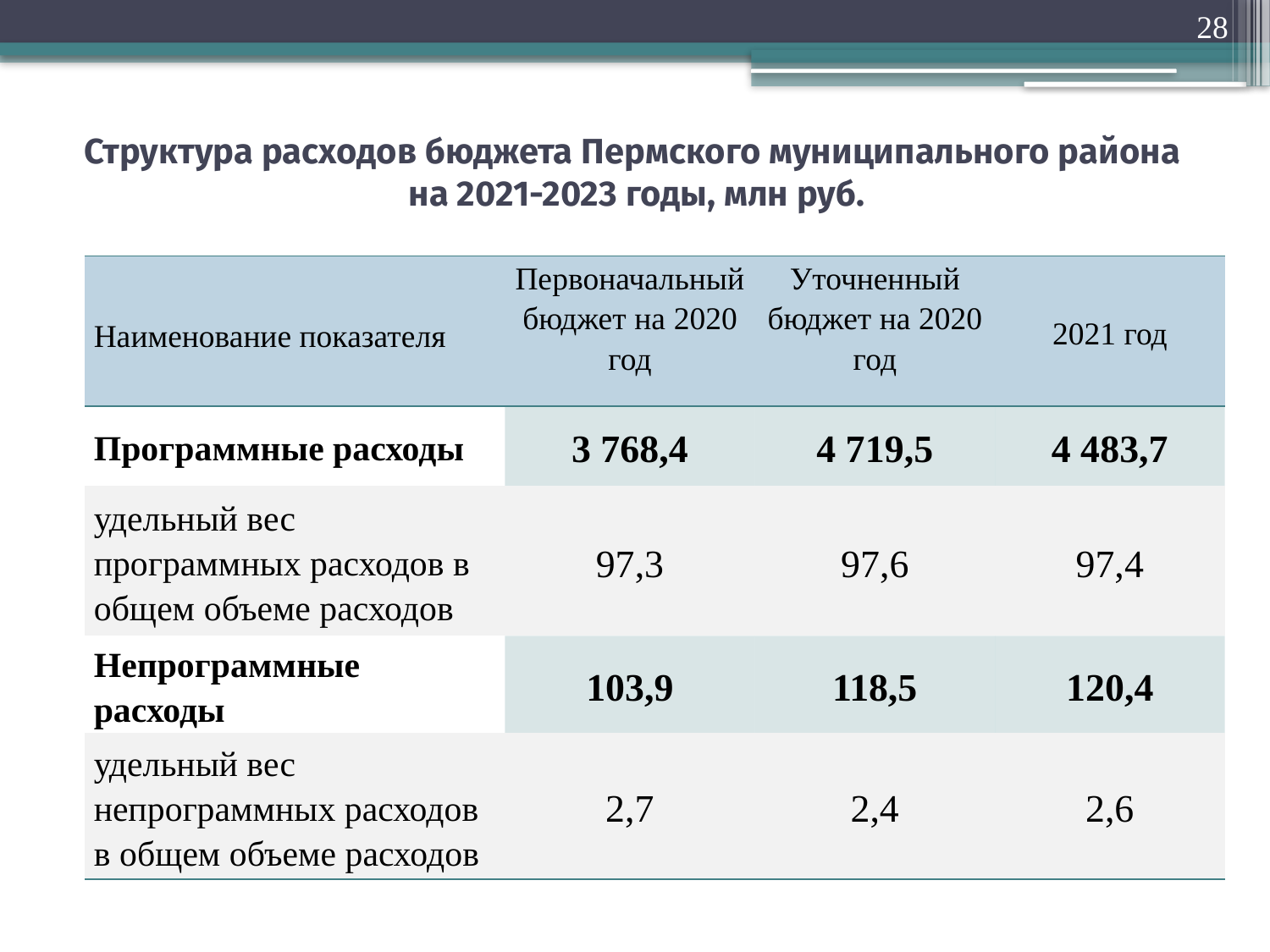

28
# Структура расходов бюджета Пермского муниципального района  на 2021-2023 годы, млн руб.
| Наименование показателя | Первоначальный бюджет на 2020 год | Уточненный бюджет на 2020 год | 2021 год |
| --- | --- | --- | --- |
| Программные расходы | 3 768,4 | 4 719,5 | 4 483,7 |
| удельный вес программных расходов в общем объеме расходов | 97,3 | 97,6 | 97,4 |
| Непрограммные расходы | 103,9 | 118,5 | 120,4 |
| удельный вес непрограммных расходов в общем объеме расходов | 2,7 | 2,4 | 2,6 |